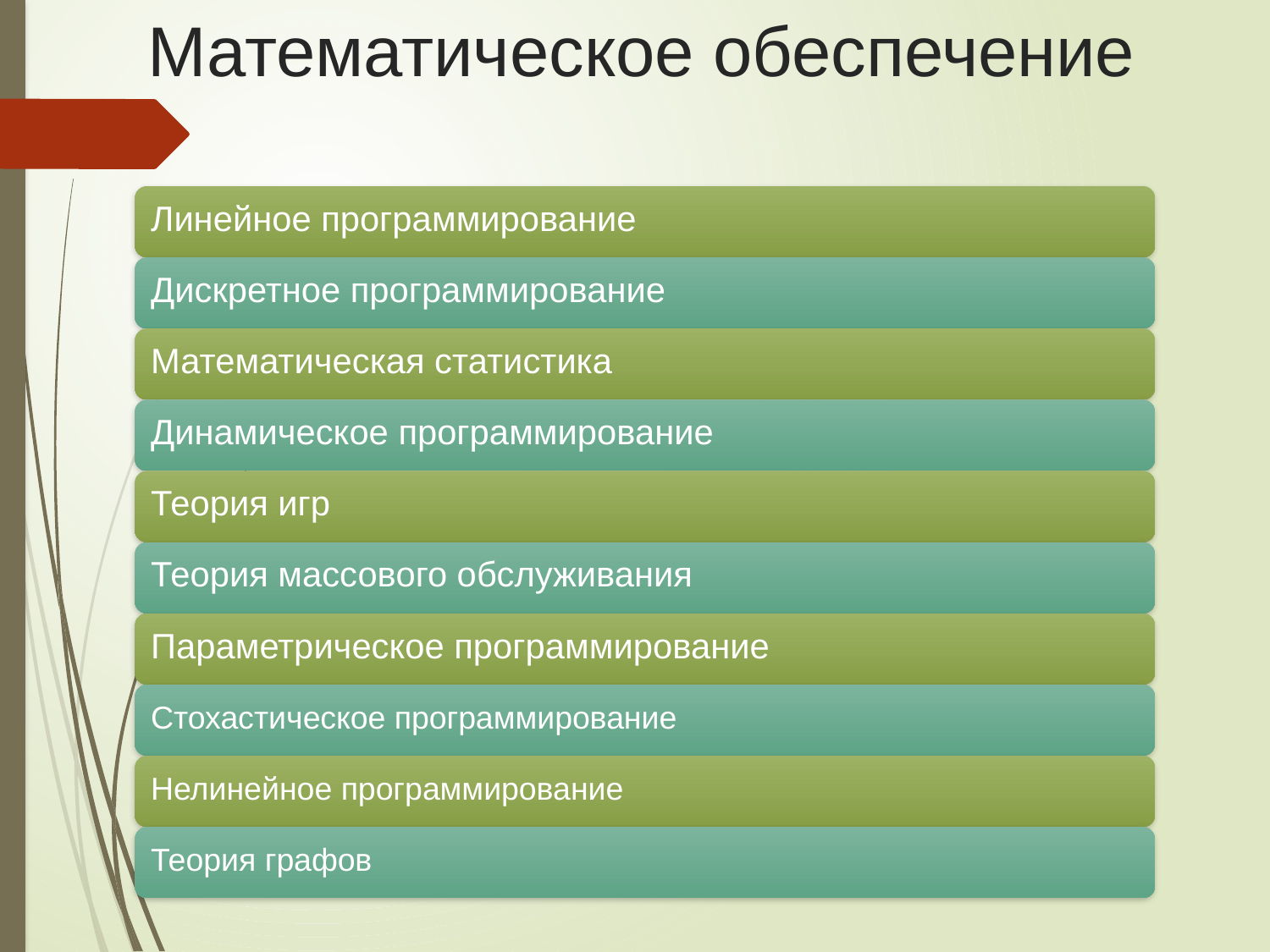

# Математическое обеспечение
Линейное программирование
Дискретное программирование
Теория массового обслуживания
Математическая статистика
Динамическое программирование
Теория игр
Параметрическое программирование
Стохастическое программирование
Нелинейное программирование
Теория графов